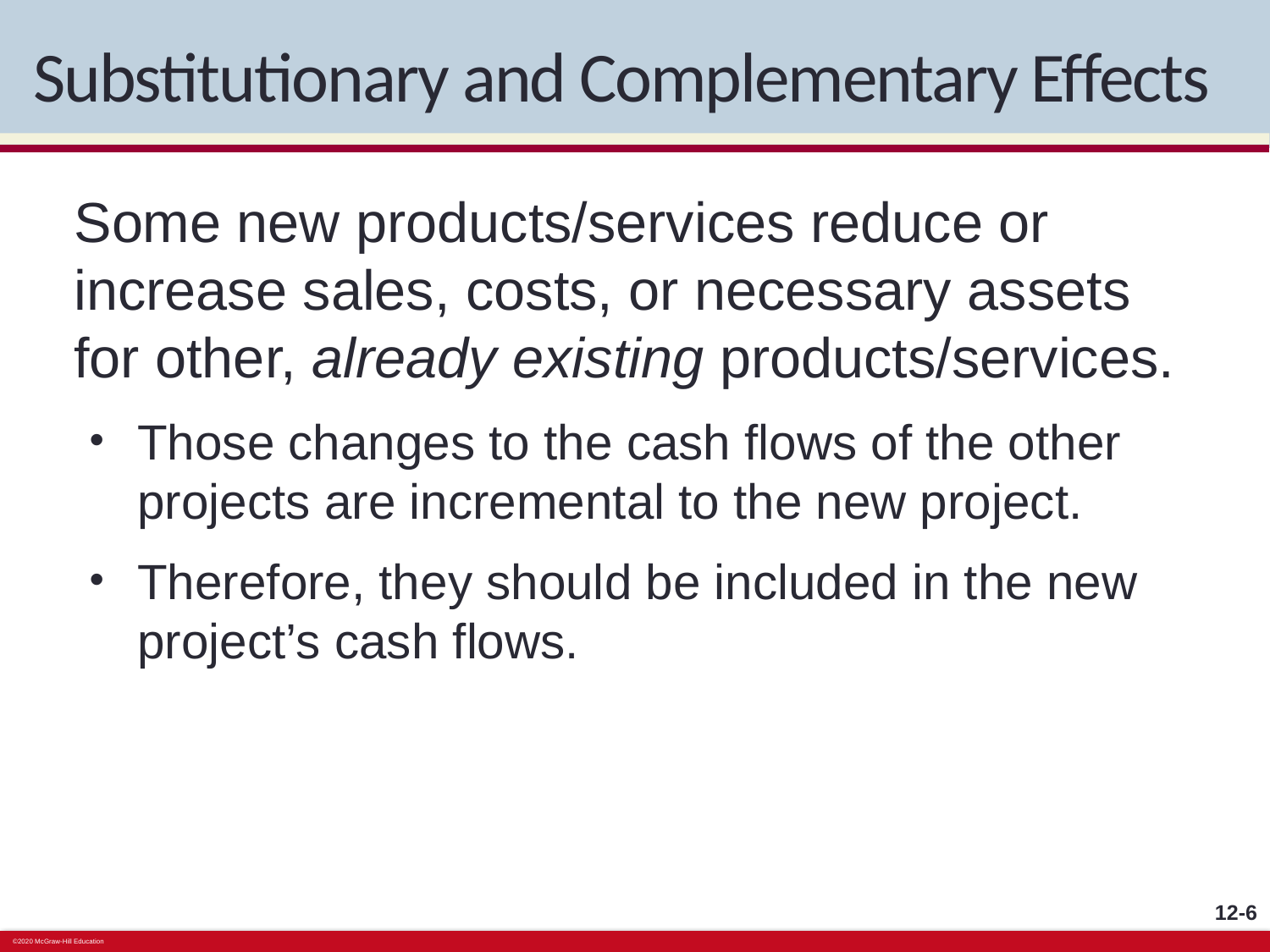

# Substitutionary and Complementary Effects
Some new products/services reduce or increase sales, costs, or necessary assets for other, already existing products/services.
Those changes to the cash flows of the other projects are incremental to the new project.
Therefore, they should be included in the new project’s cash flows.